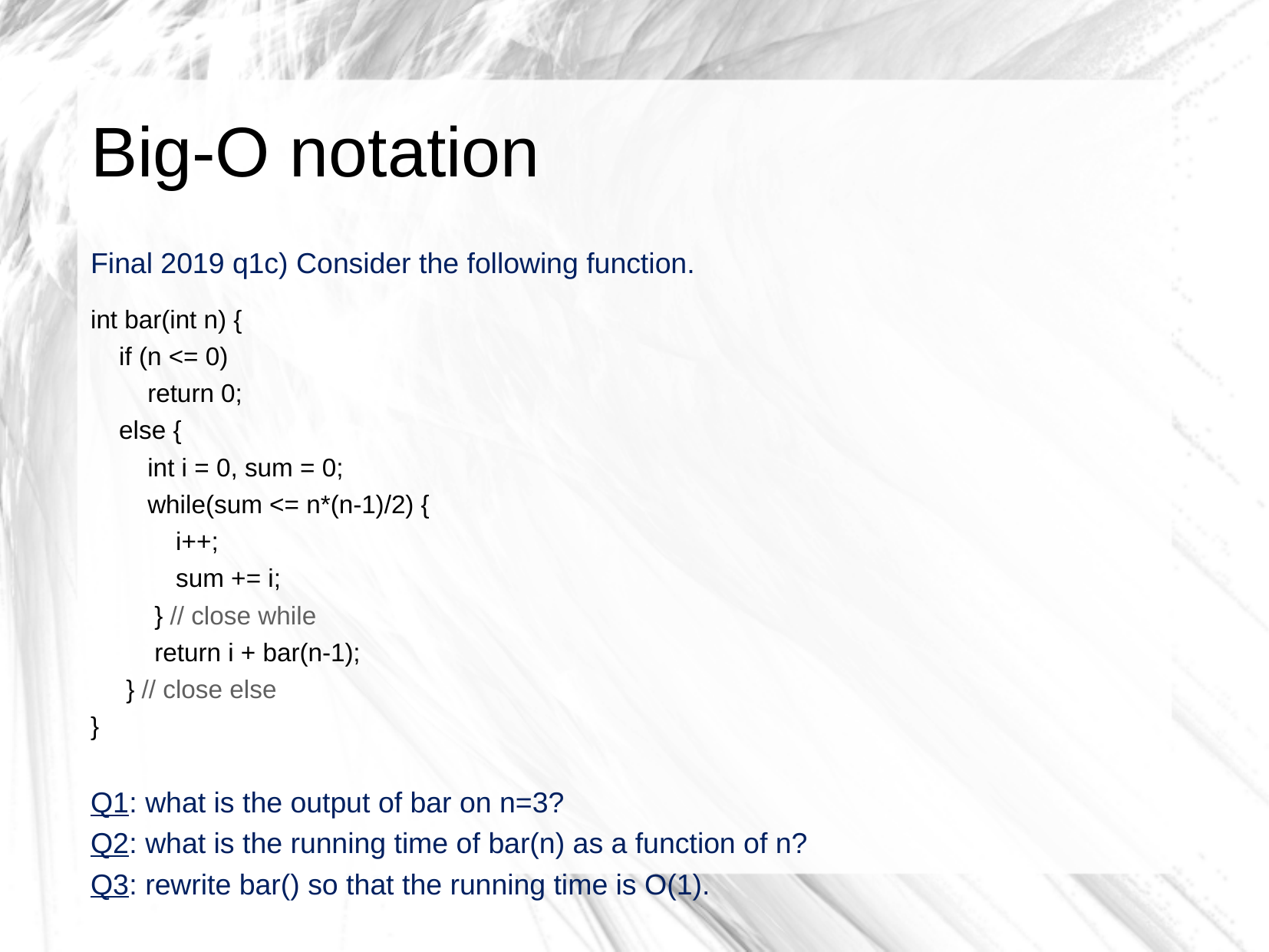

# Big-O notation
Final 2019 q1c) Consider the following function.
int bar(int n) {
    if (n <= 0)
        return 0;
    else {
        int i = 0, sum = 0;
        while(sum <= n*(n-1)/2) {
            i++;
            sum += i;
         } // close while
         return i + bar(n-1);
     } // close else
}

Q1: what is the output of bar on n=3?
Q2: what is the running time of bar(n) as a function of n?
Q3: rewrite bar() so that the running time is O(1).